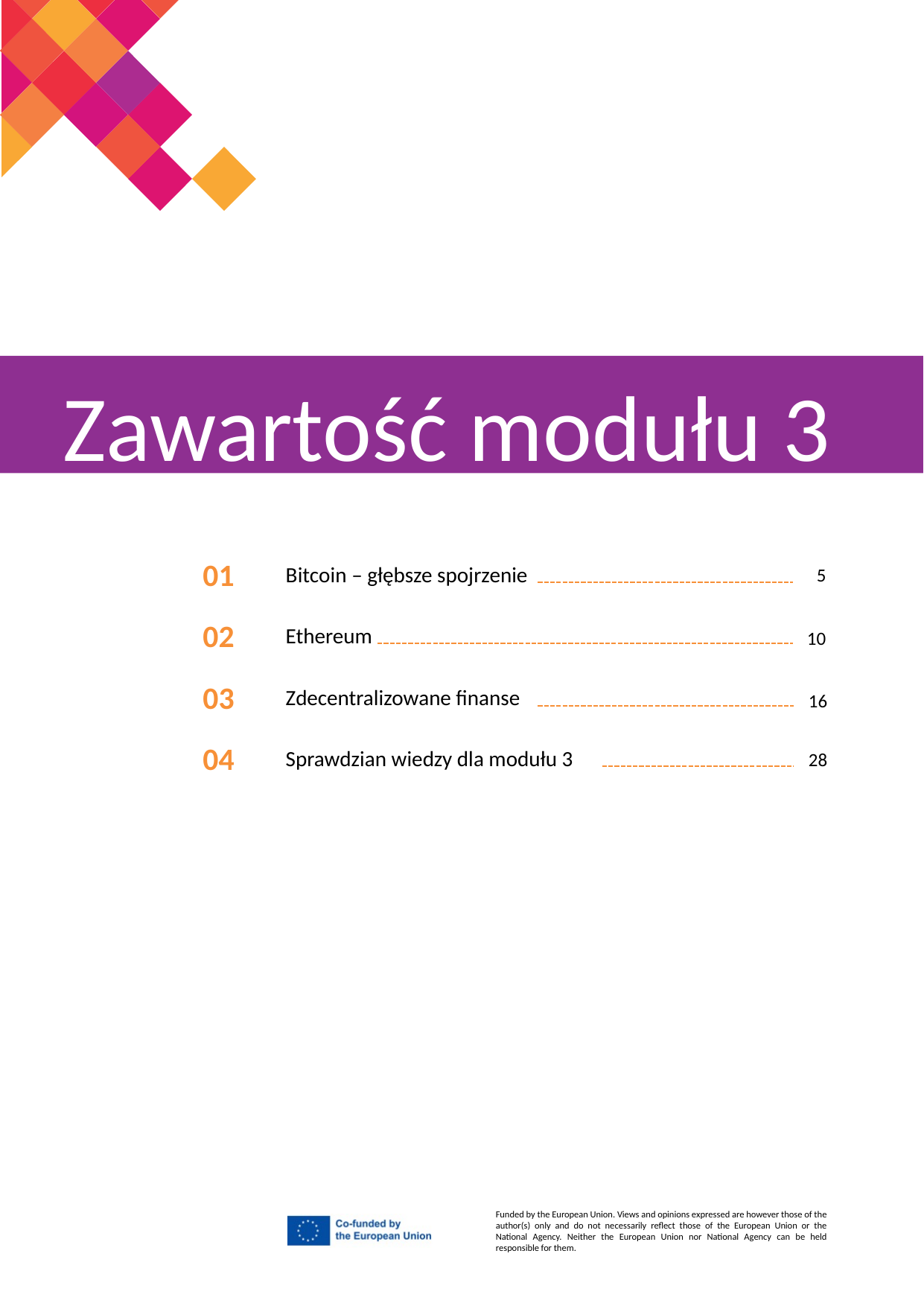

Zawartość modułu 3
01
Bitcoin – głębsze spojrzenie
5
Ethereum
02
10
03
Zdecentralizowane finanse
16
04
Sprawdzian wiedzy dla modułu 3
28